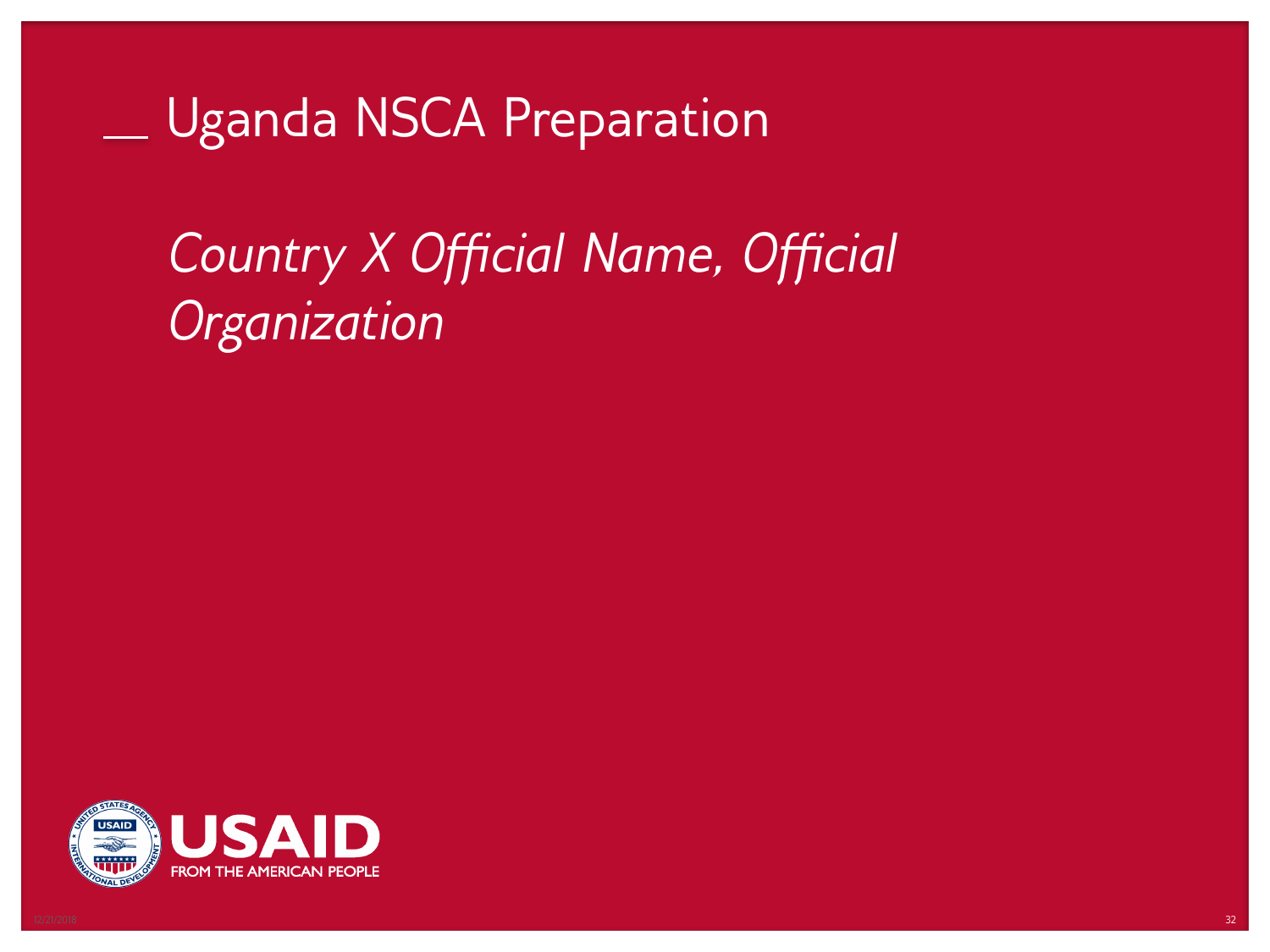

12/21/2018
# Uganda NSCA Preparation Country X Official Name, Official Organization
32